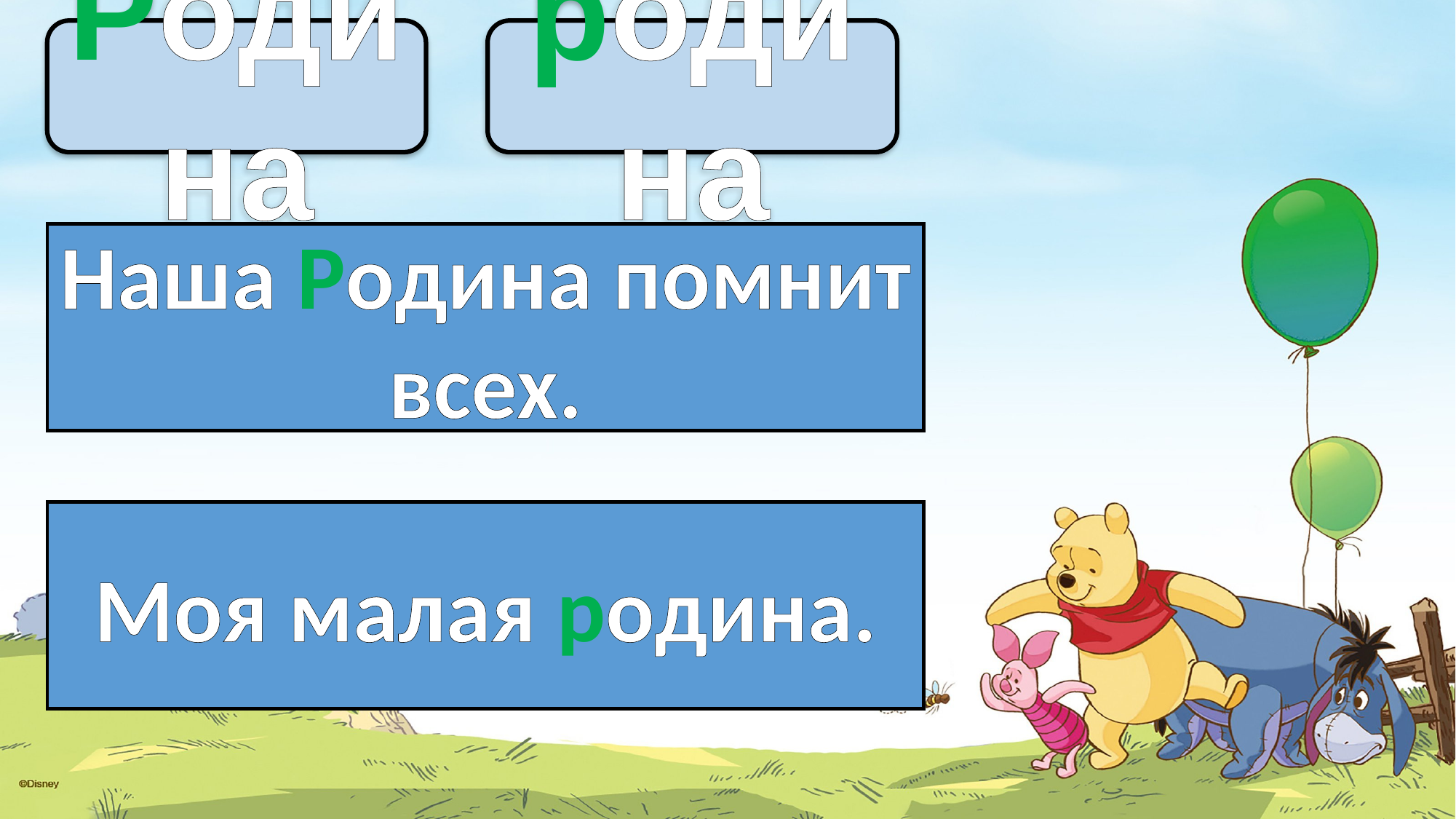

Родина
родина
Наша Родина помнит всех.
Моя малая родина.